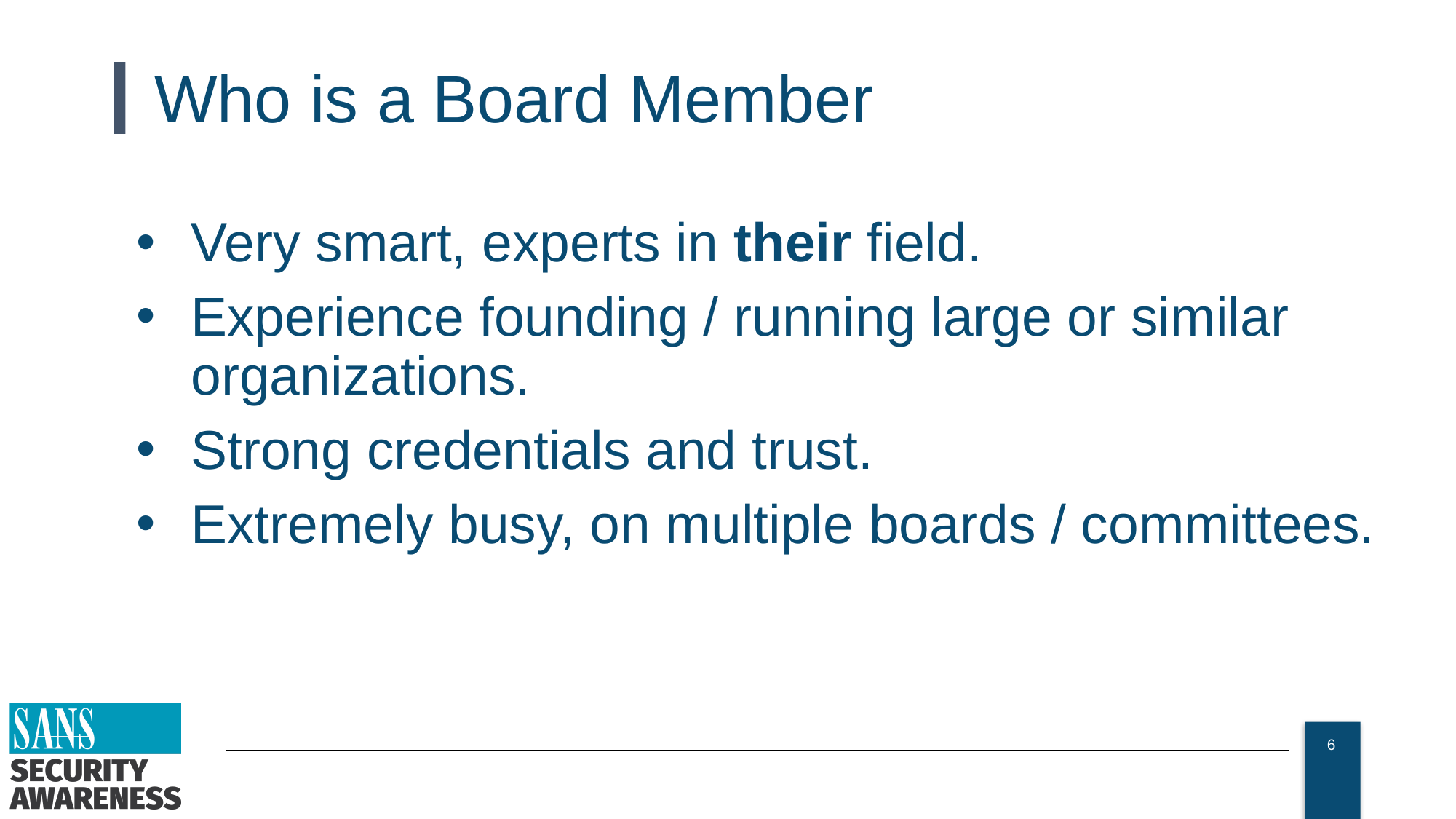

# Who is a Board Member
Very smart, experts in their field.
Experience founding / running large or similar organizations.
Strong credentials and trust.
Extremely busy, on multiple boards / committees.